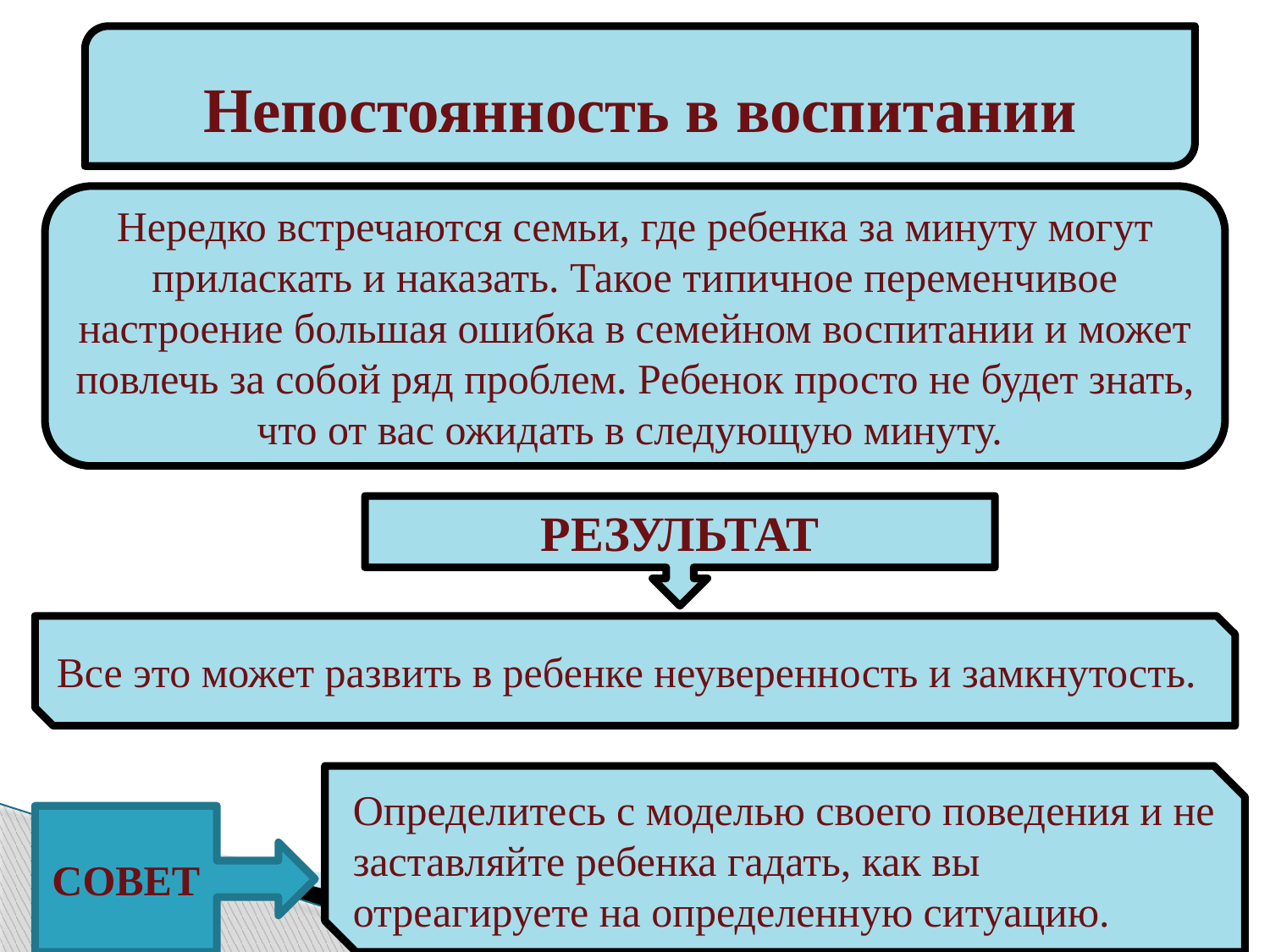

Непостоянность в воспитании

Нередко встречаются семьи, где ребенка за минуту могут приласкать и наказать. Такое типичное переменчивое настроение большая ошибка в семейном воспитании и может повлечь за собой ряд проблем. Ребенок просто не будет знать, что от вас ожидать в следующую минуту.
РЕЗУЛЬТАТ
Все это может развить в ребенке неуверенность и замкнутость.
Определитесь с моделью своего поведения и не заставляйте ребенка гадать, как вы отреагируете на определенную ситуацию.
СОВЕТ